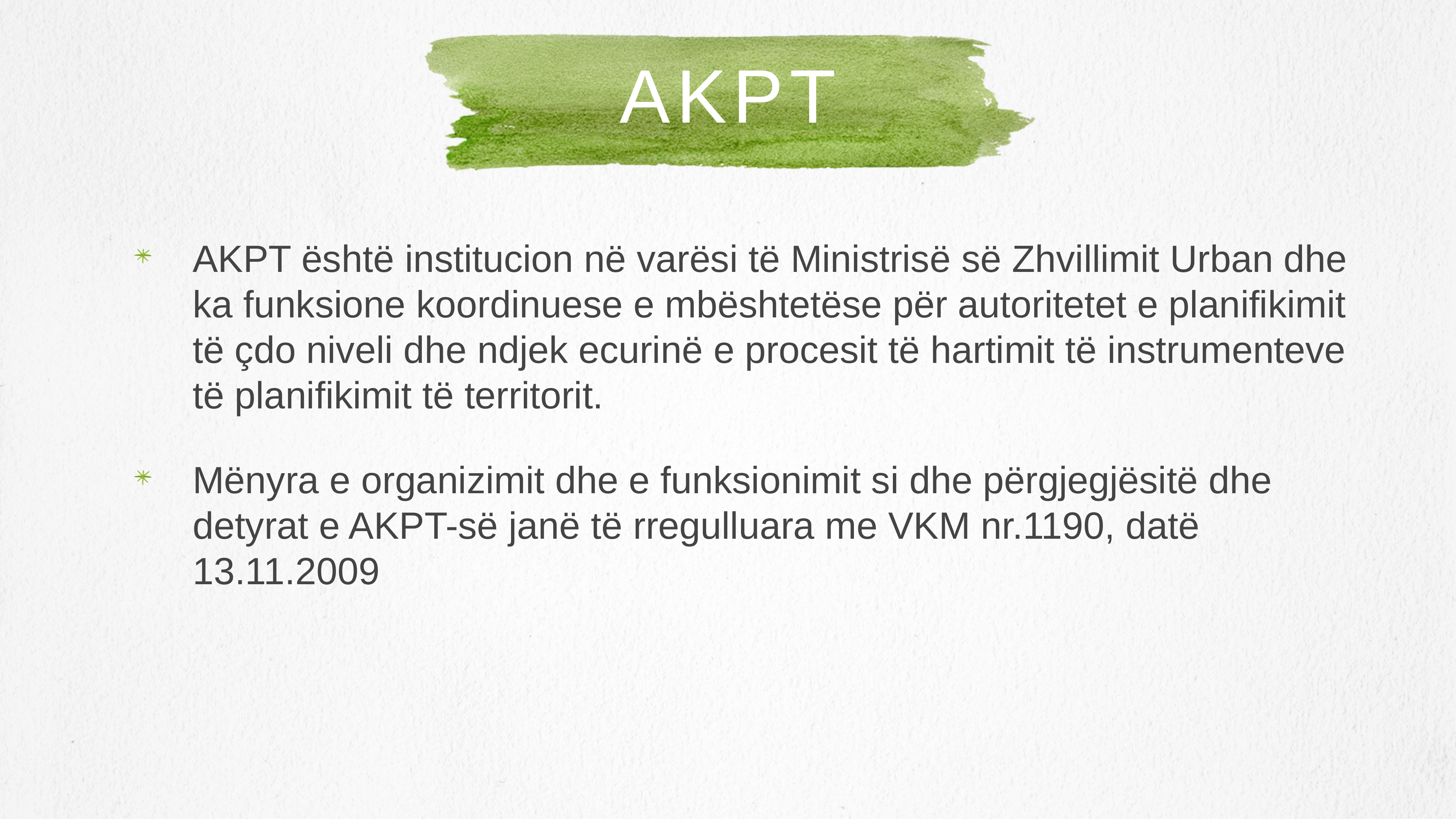

# AKPT
AKPT është institucion në varësi të Ministrisë së Zhvillimit Urban dhe ka funksione koordinuese e mbështetëse për autoritetet e planifikimit të çdo niveli dhe ndjek ecurinë e procesit të hartimit të instrumenteve të planifikimit të territorit.
Mënyra e organizimit dhe e funksionimit si dhe përgjegjësitë dhe detyrat e AKPT-së janë të rregulluara me VKM nr.1190, datë 13.11.2009